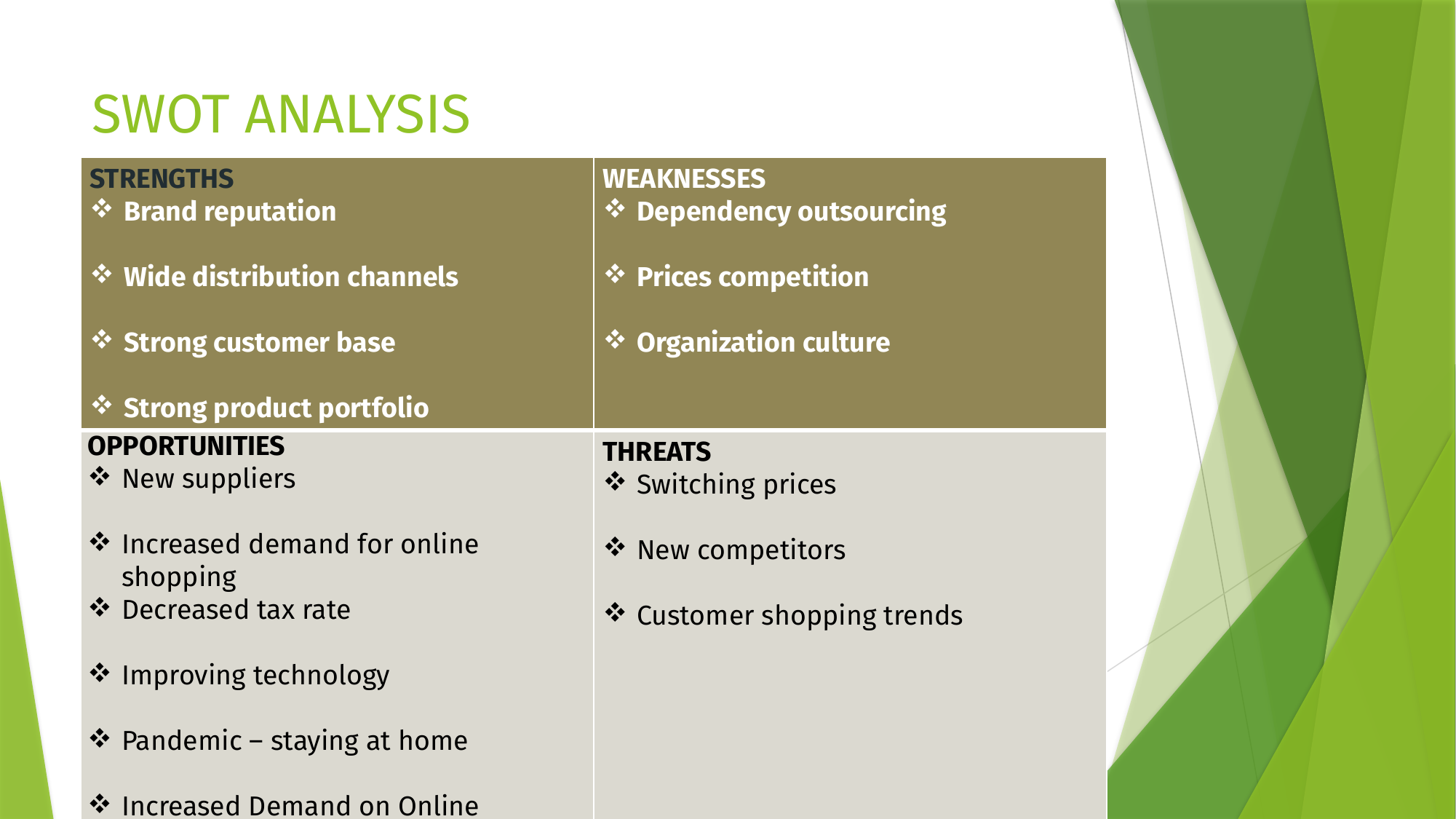

# SWOT ANALYSIS
| STRENGTHS Brand reputation Wide distribution channels Strong customer base Strong product portfolio | WEAKNESSES Dependency outsourcing Prices competition Organization culture |
| --- | --- |
| OPPORTUNITIES New suppliers Increased demand for online shopping Decreased tax rate Improving technology Pandemic – staying at home Increased Demand on Online shopping | THREATS Switching prices New competitors Customer shopping trends |